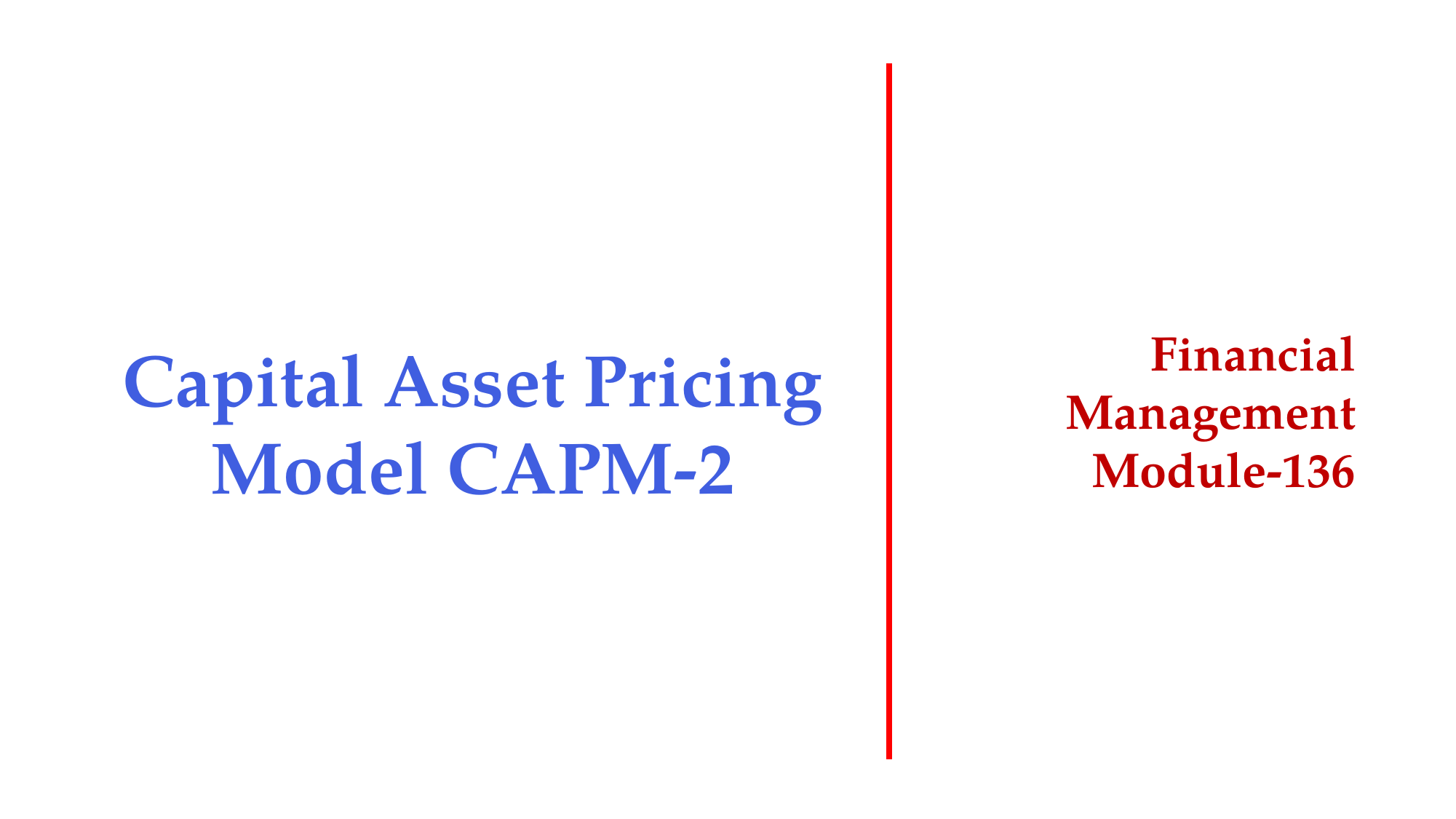

Capital Asset Pricing Model CAPM-2
Financial Management
Module-136